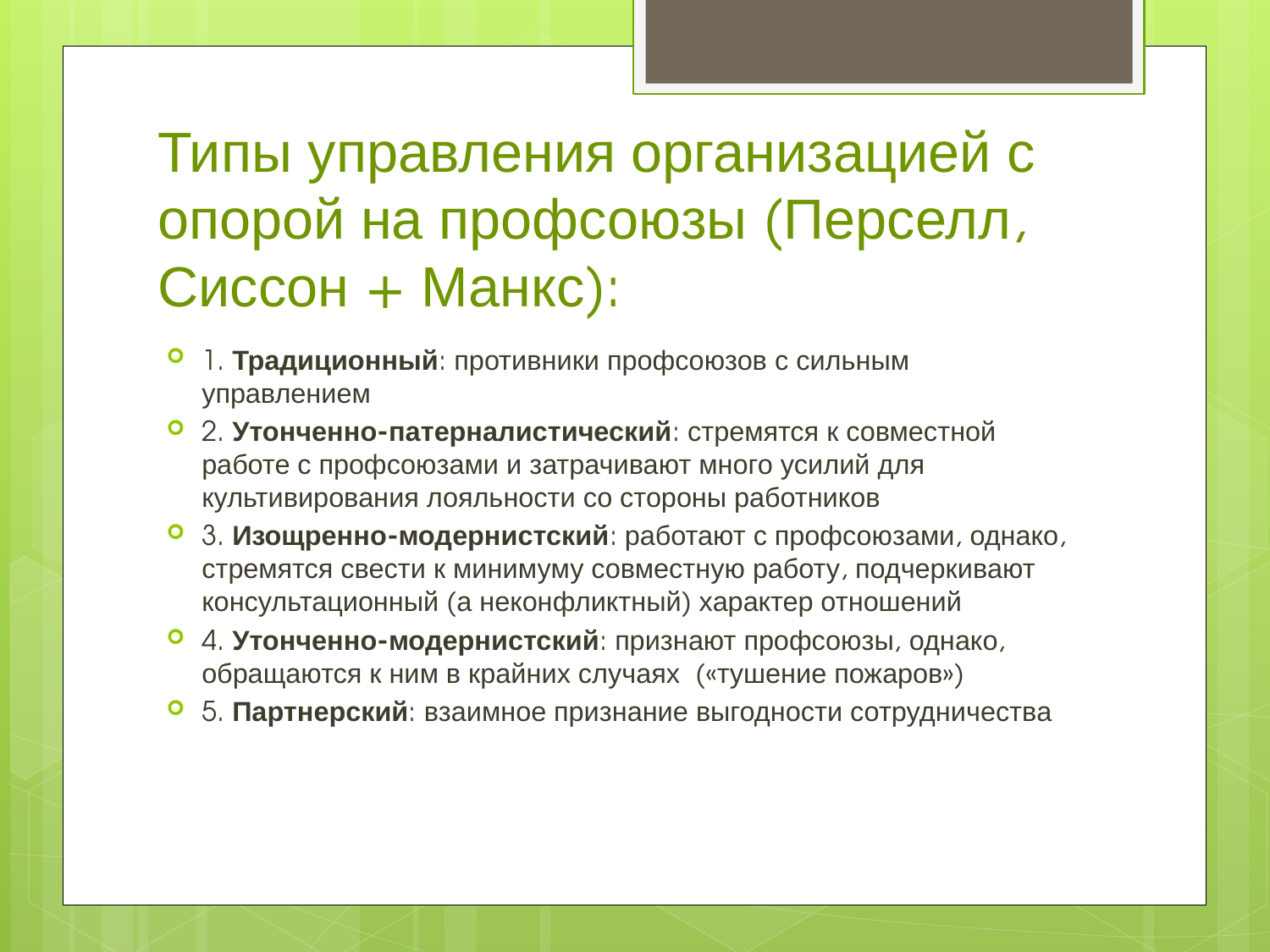

# Типы управления организацией с опорой на профсоюзы (Перселл, Сиссон + Манкс):
1. Традиционный: противники профсоюзов с сильным управлением
2. Утонченно-патерналистический: стремятся к совместной работе с профсоюзами и затрачивают много усилий для культивирования лояльности со стороны работников
3. Изощренно-модернистский: работают с профсоюзами, однако, стремятся свести к минимуму совместную работу, подчеркивают консультационный (а неконфликтный) характер отношений
4. Утонченно-модернистский: признают профсоюзы, однако, обращаются к ним в крайних случаях  («тушение пожаров»)
5. Партнерский: взаимное признание выгодности сотрудничества